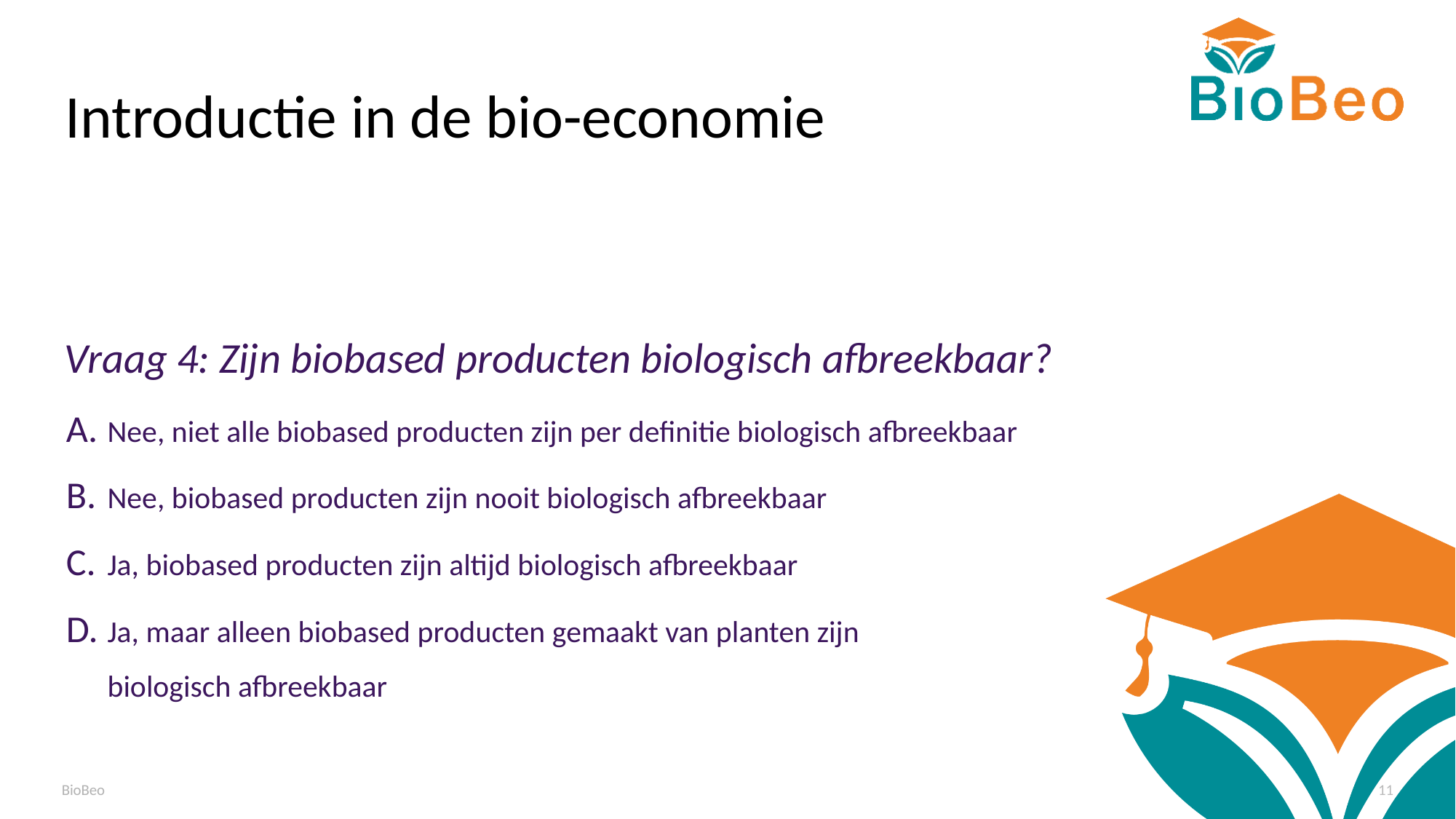

# Introductie in de bio-economie
Vraag 4: Zijn biobased producten biologisch afbreekbaar?
Nee, niet alle biobased producten zijn per definitie biologisch afbreekbaar
Nee, biobased producten zijn nooit biologisch afbreekbaar
Ja, biobased producten zijn altijd biologisch afbreekbaar
Ja, maar alleen biobased producten gemaakt van planten zijn
biologisch afbreekbaar
BioBeo
11